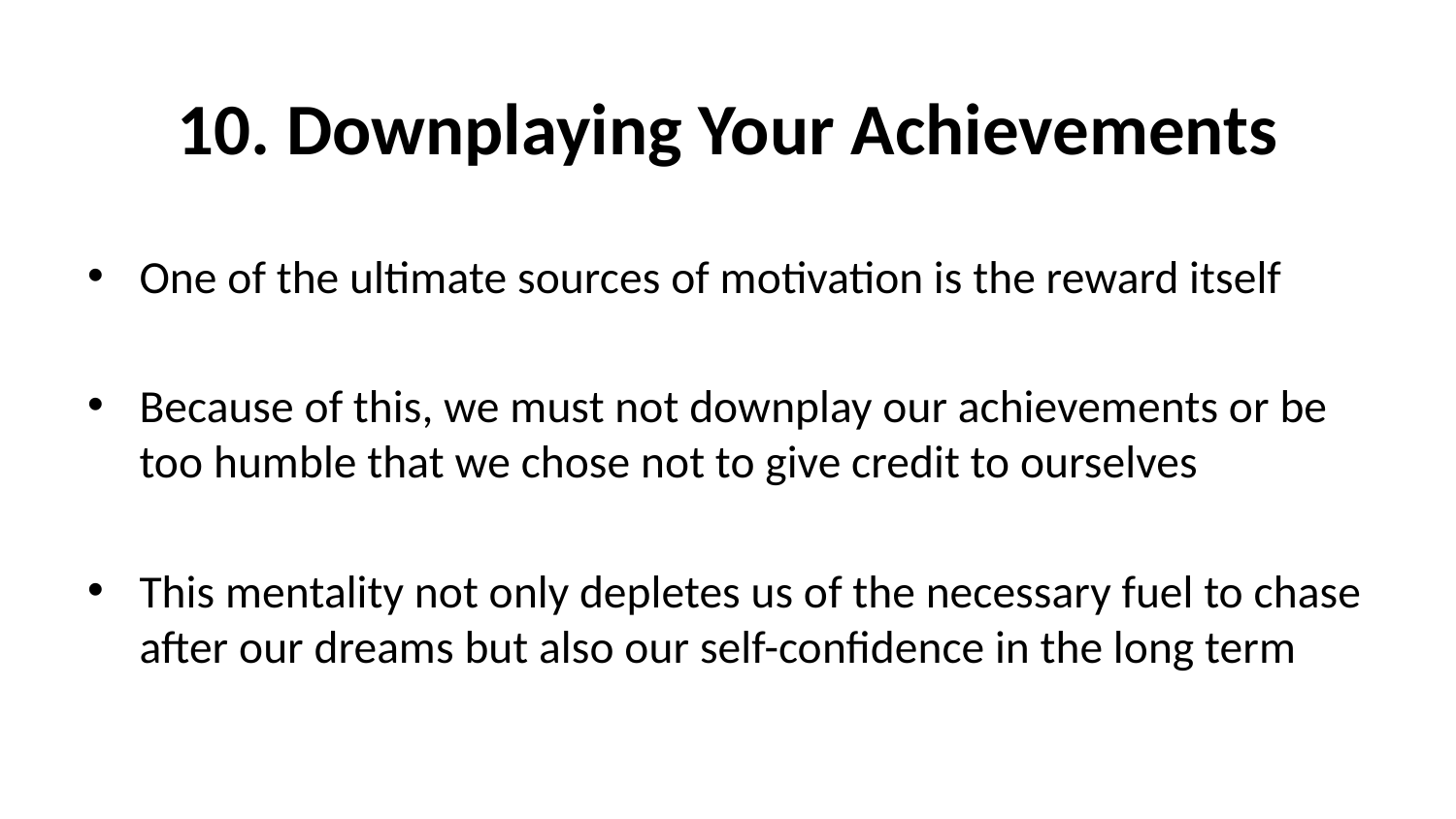

# 10. Downplaying Your Achievements
One of the ultimate sources of motivation is the reward itself

Because of this, we must not downplay our achievements or be too humble that we chose not to give credit to ourselves

This mentality not only depletes us of the necessary fuel to chase after our dreams but also our self-confidence in the long term